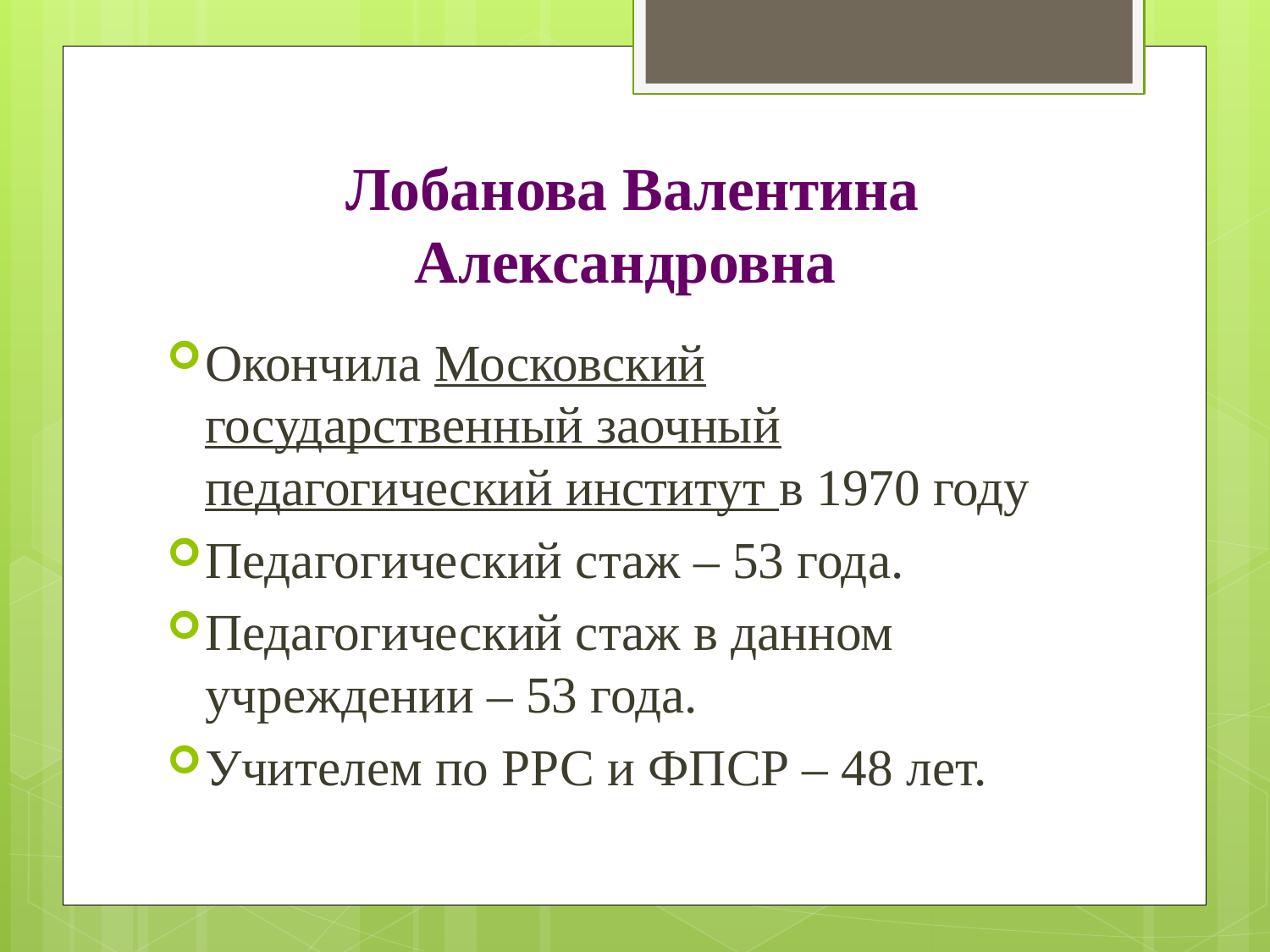

# Лобанова Валентина Александровна
Окончила Московский государственный заочный педагогический институт в 1970 году
Педагогический стаж – 53 года.
Педагогический стаж в данном учреждении – 53 года.
Учителем по РРС и ФПСР – 48 лет.